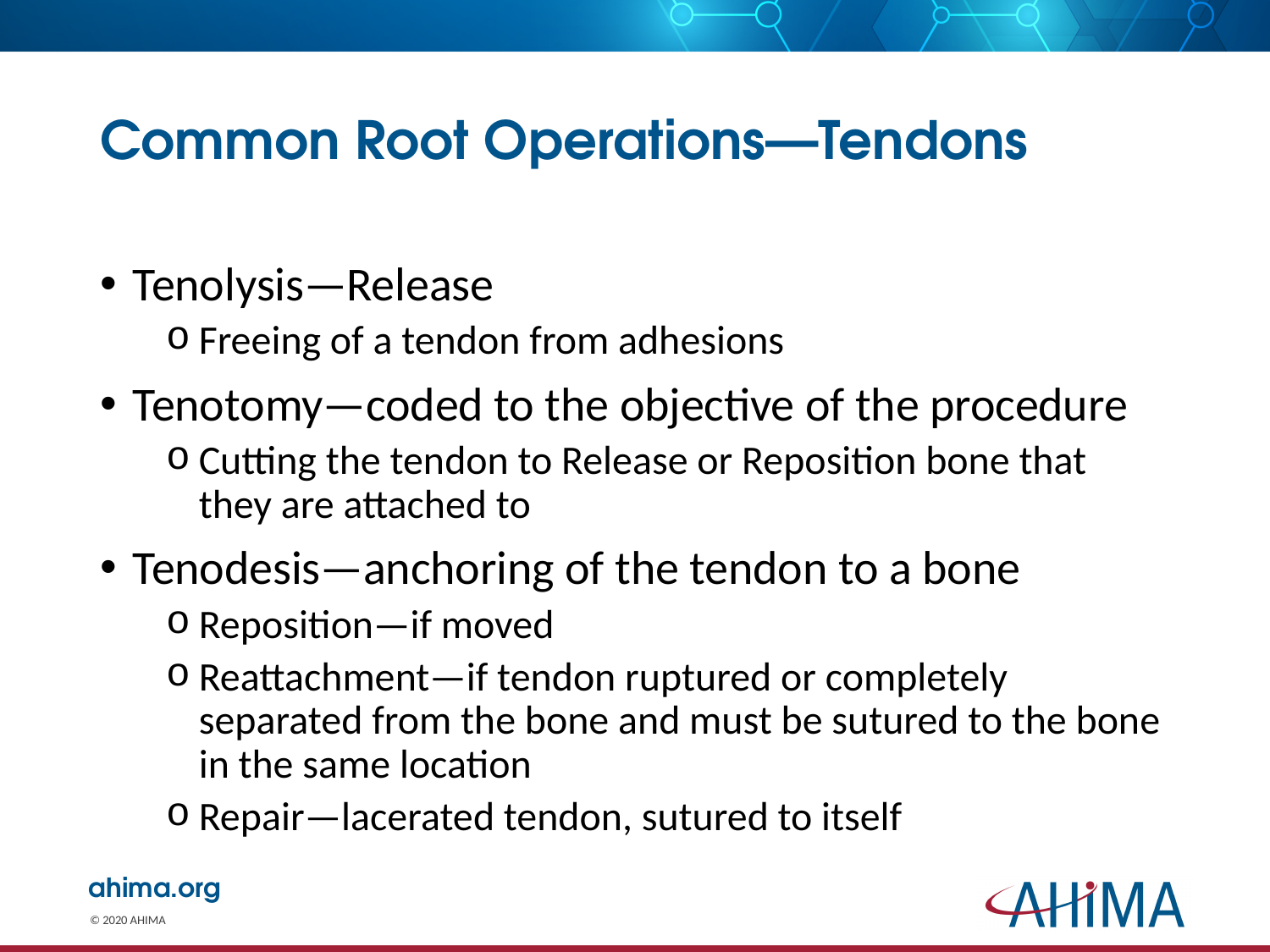

# Common Root Operations—Tendons
Tenolysis—Release
Freeing of a tendon from adhesions
Tenotomy—coded to the objective of the procedure
Cutting the tendon to Release or Reposition bone that they are attached to
Tenodesis—anchoring of the tendon to a bone
Reposition—if moved
Reattachment—if tendon ruptured or completely separated from the bone and must be sutured to the bone in the same location
Repair—lacerated tendon, sutured to itself